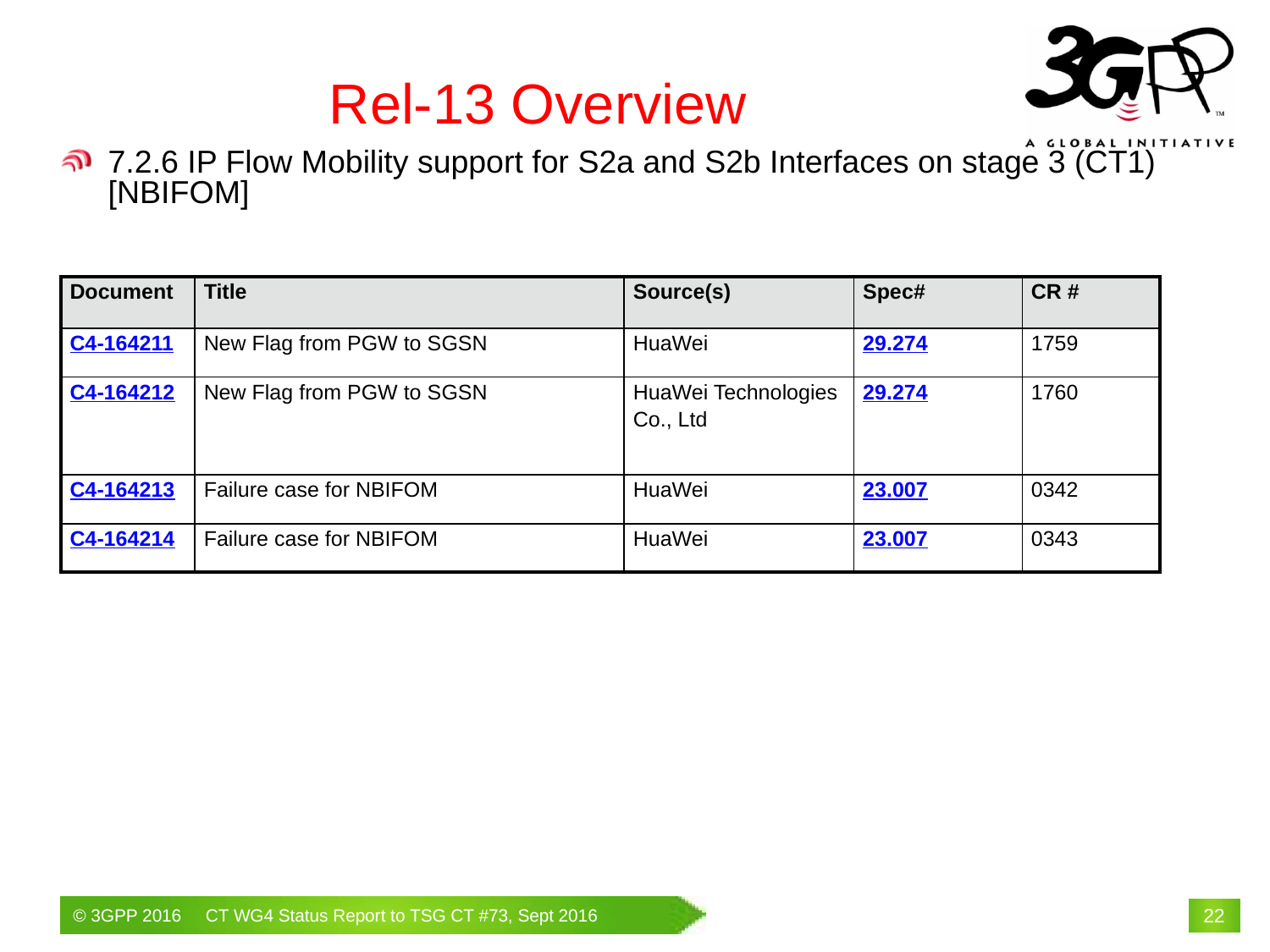

# Rel-13 Overview
7.2.6 IP Flow Mobility support for S2a and S2b Interfaces on stage 3 (CT1) [NBIFOM]

| Document | Title | Source(s) | Spec# | CR # |
| --- | --- | --- | --- | --- |
| C4-164211 | New Flag from PGW to SGSN | HuaWei | 29.274 | 1759 |
| C4-164212 | New Flag from PGW to SGSN | HuaWei Technologies Co., Ltd | 29.274 | 1760 |
| C4-164213 | Failure case for NBIFOM | HuaWei | 23.007 | 0342 |
| C4-164214 | Failure case for NBIFOM | HuaWei | 23.007 | 0343 |